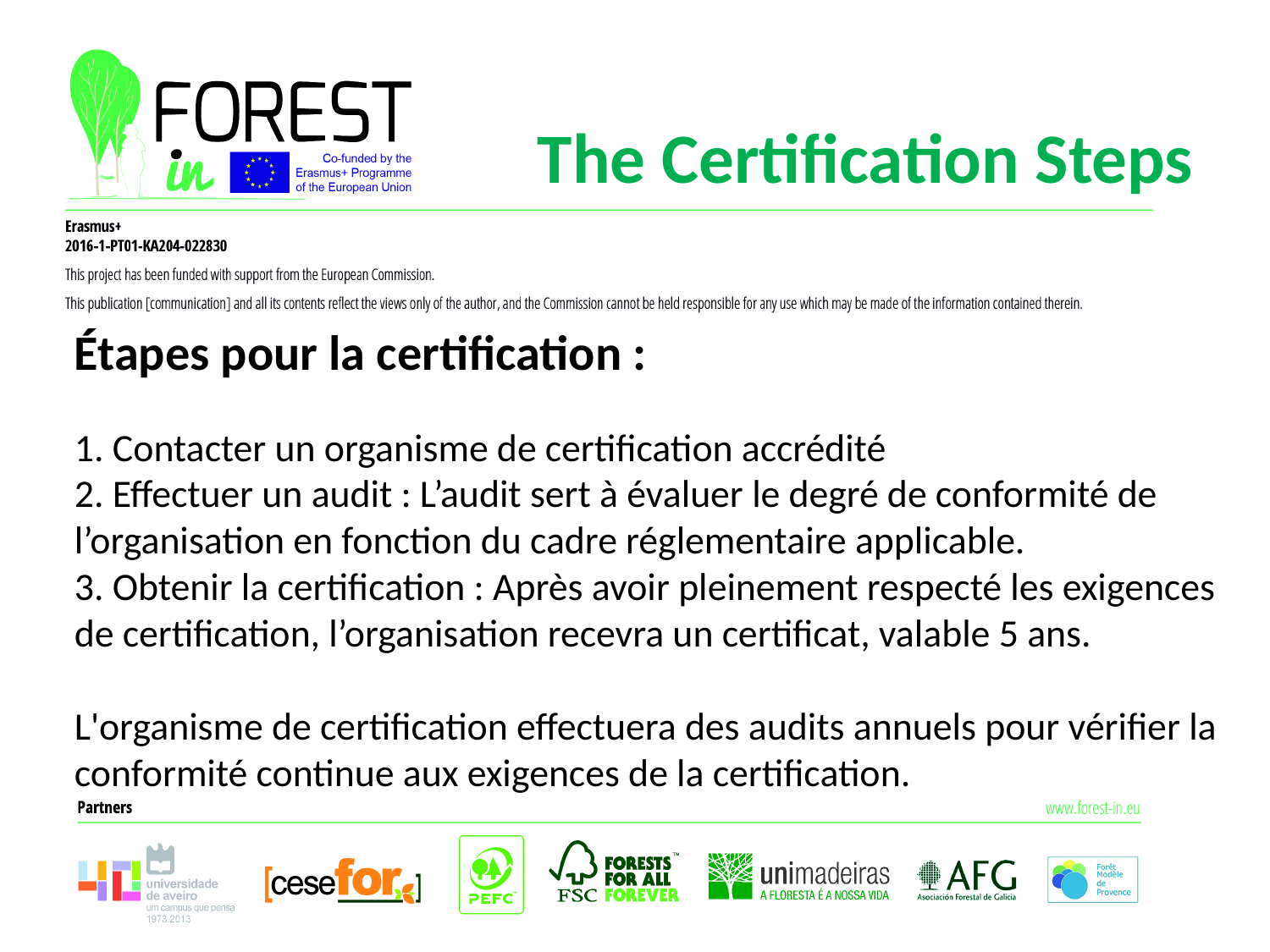

The Certification Steps
Étapes pour la certification :
1. Contacter un organisme de certification accrédité
2. Effectuer un audit : L’audit sert à évaluer le degré de conformité de l’organisation en fonction du cadre réglementaire applicable.
3. Obtenir la certification : Après avoir pleinement respecté les exigences de certification, l’organisation recevra un certificat, valable 5 ans.
L'organisme de certification effectuera des audits annuels pour vérifier la conformité continue aux exigences de la certification.